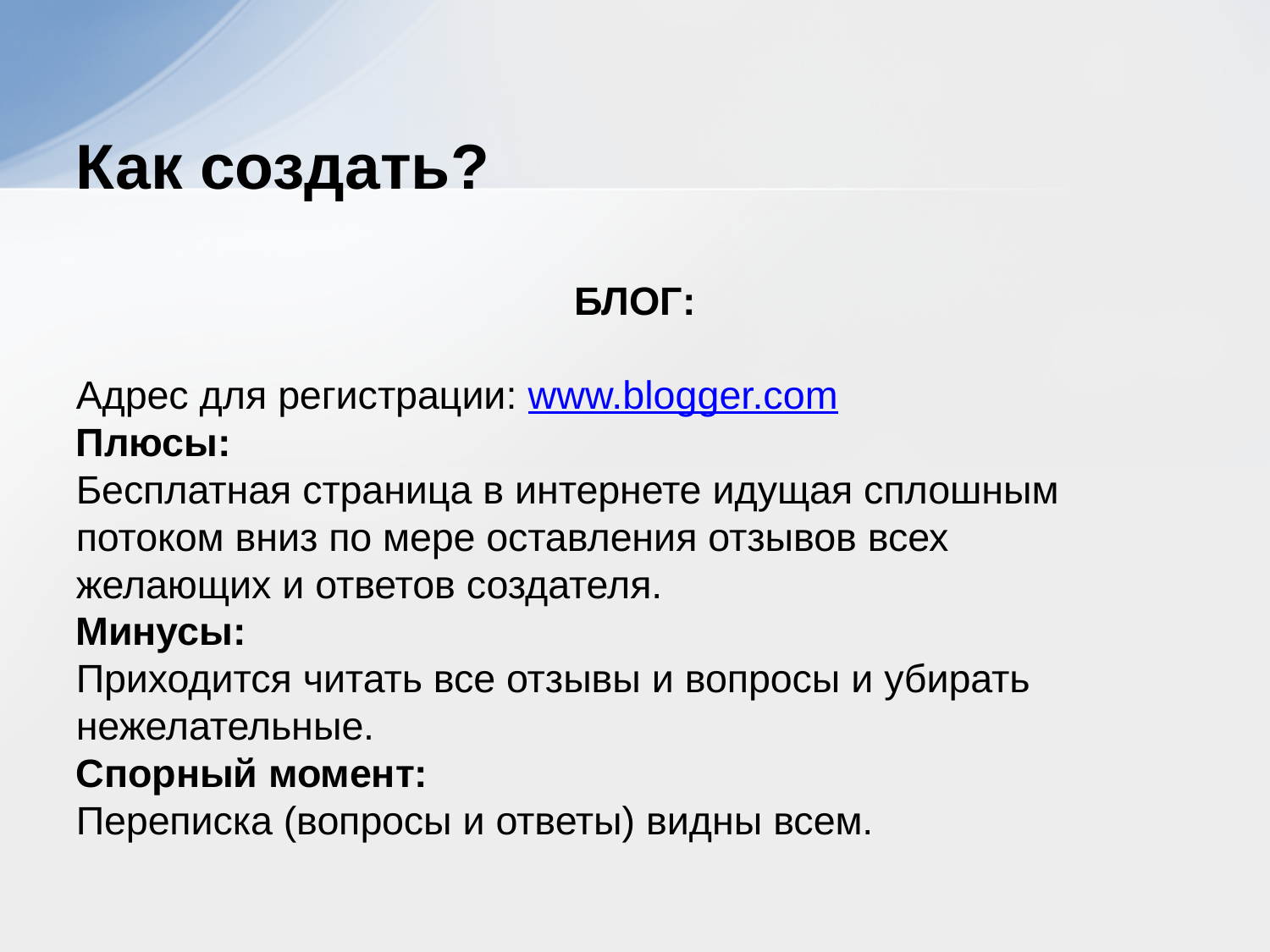

# Как создать?

БЛОГ:

Адрес для регистрации: www.blogger.com
Плюсы:
Бесплатная страница в интернете идущая сплошным
потоком вниз по мере оставления отзывов всех
желающих и ответов создателя.
Минусы:
Приходится читать все отзывы и вопросы и убирать
нежелательные.
Спорный момент:
Переписка (вопросы и ответы) видны всем.